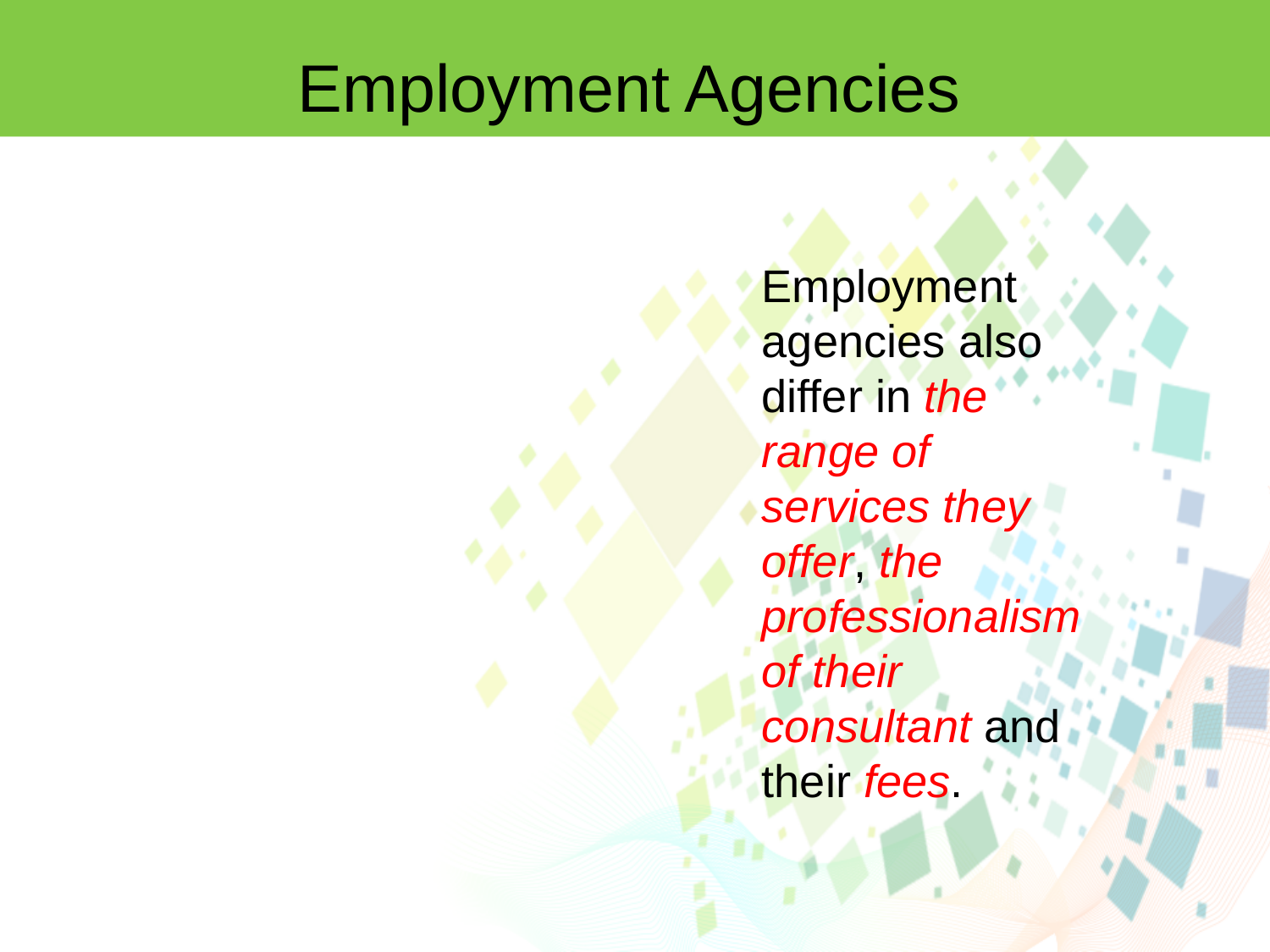

Employment Agencies
Employment agencies also differ in the range of services they offer, the professionalism of their consultant and their fees.